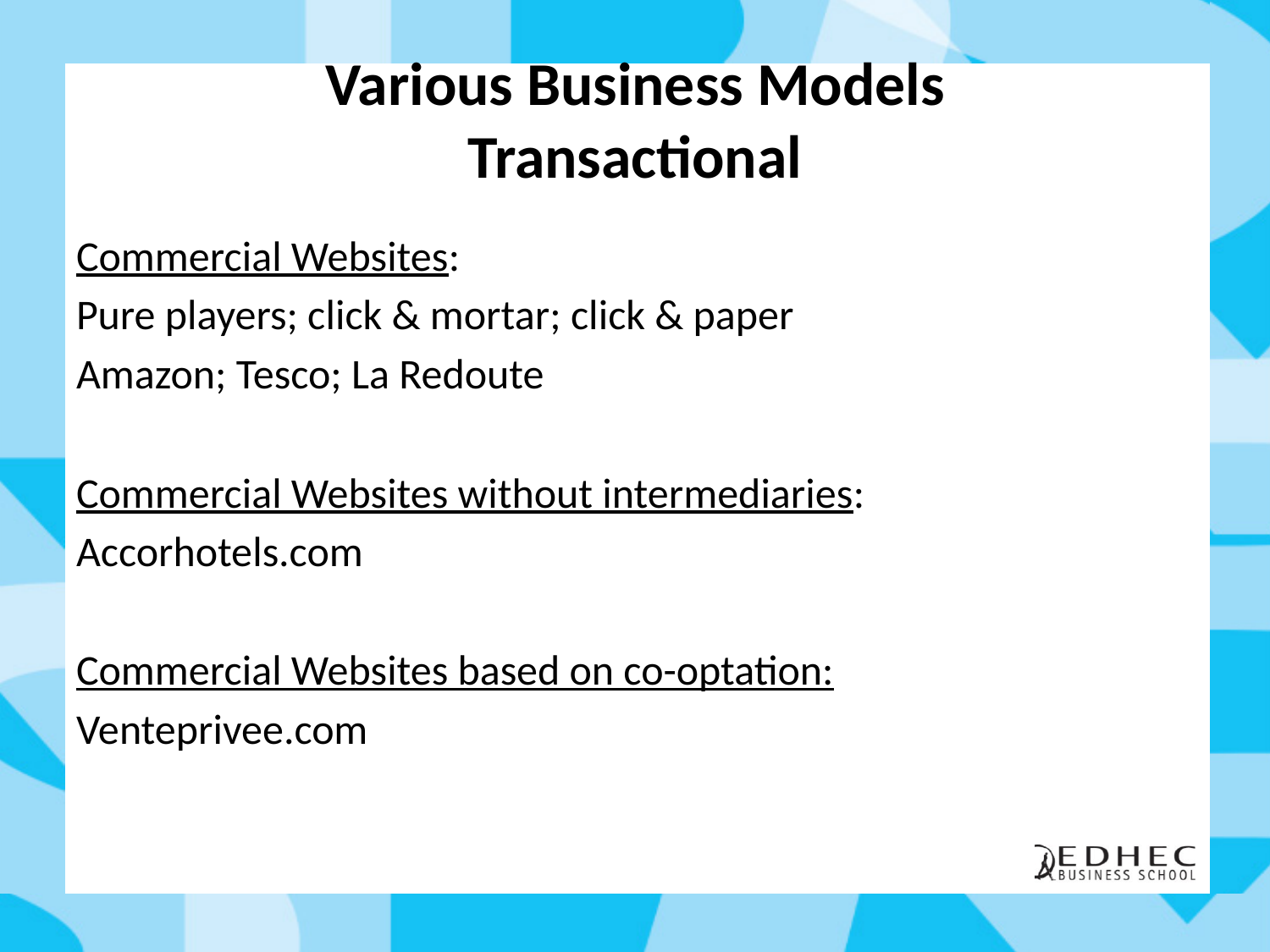

# Various Business Models Transactional
Commercial Websites:
Pure players; click & mortar; click & paper
Amazon; Tesco; La Redoute

Commercial Websites without intermediaries:
Accorhotels.com

Commercial Websites based on co-optation:
Venteprivee.com